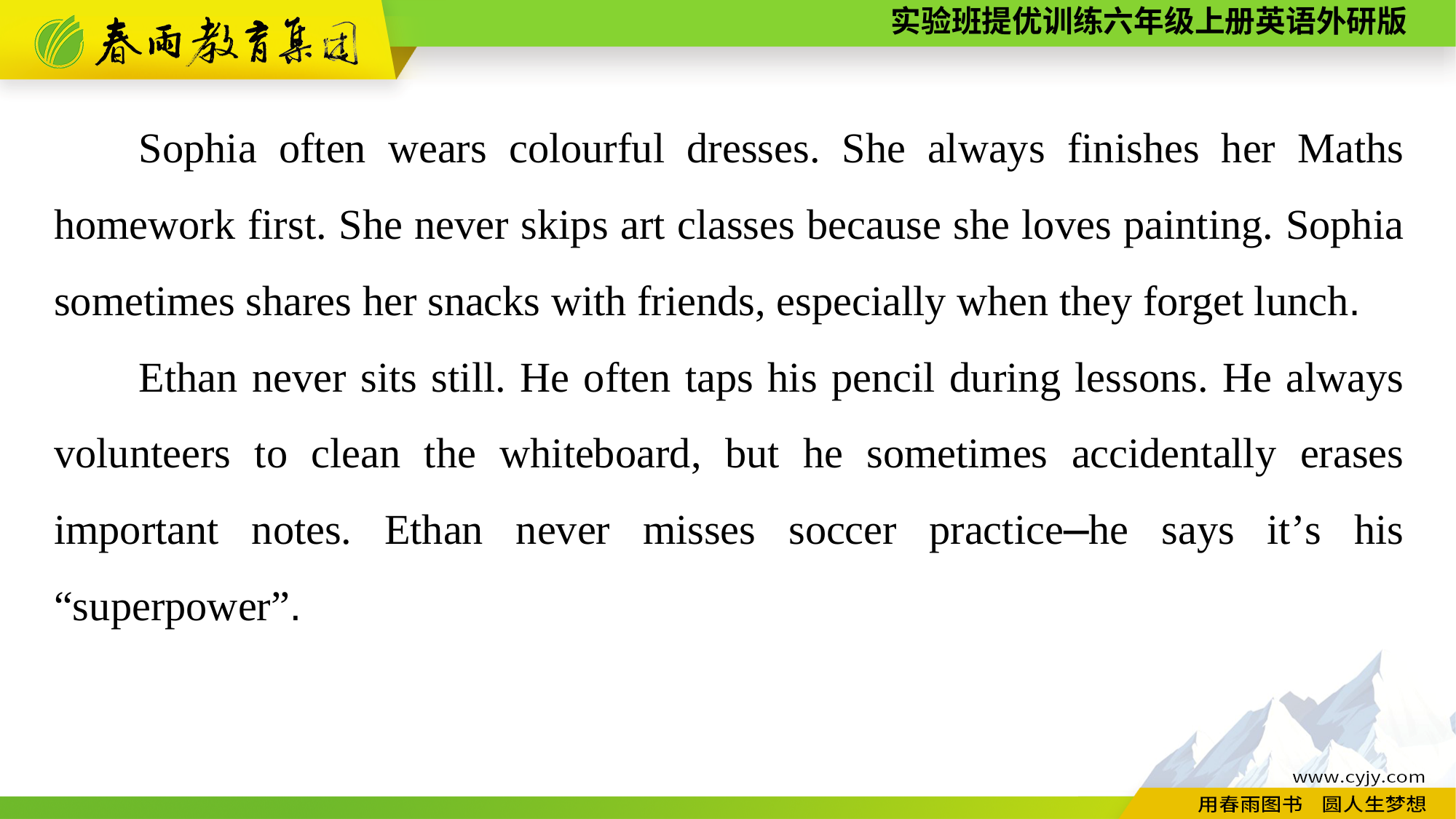

Sophia often wears colourful dresses. She always finishes her Maths homework first. She never skips art classes because she loves painting. Sophia sometimes shares her snacks with friends, especially when they forget lunch.
Ethan never sits still. He often taps his pencil during lessons. He always volunteers to clean the whiteboard, but he sometimes accidentally erases important notes. Ethan never misses soccer practice—he says it’s his “superpower”.